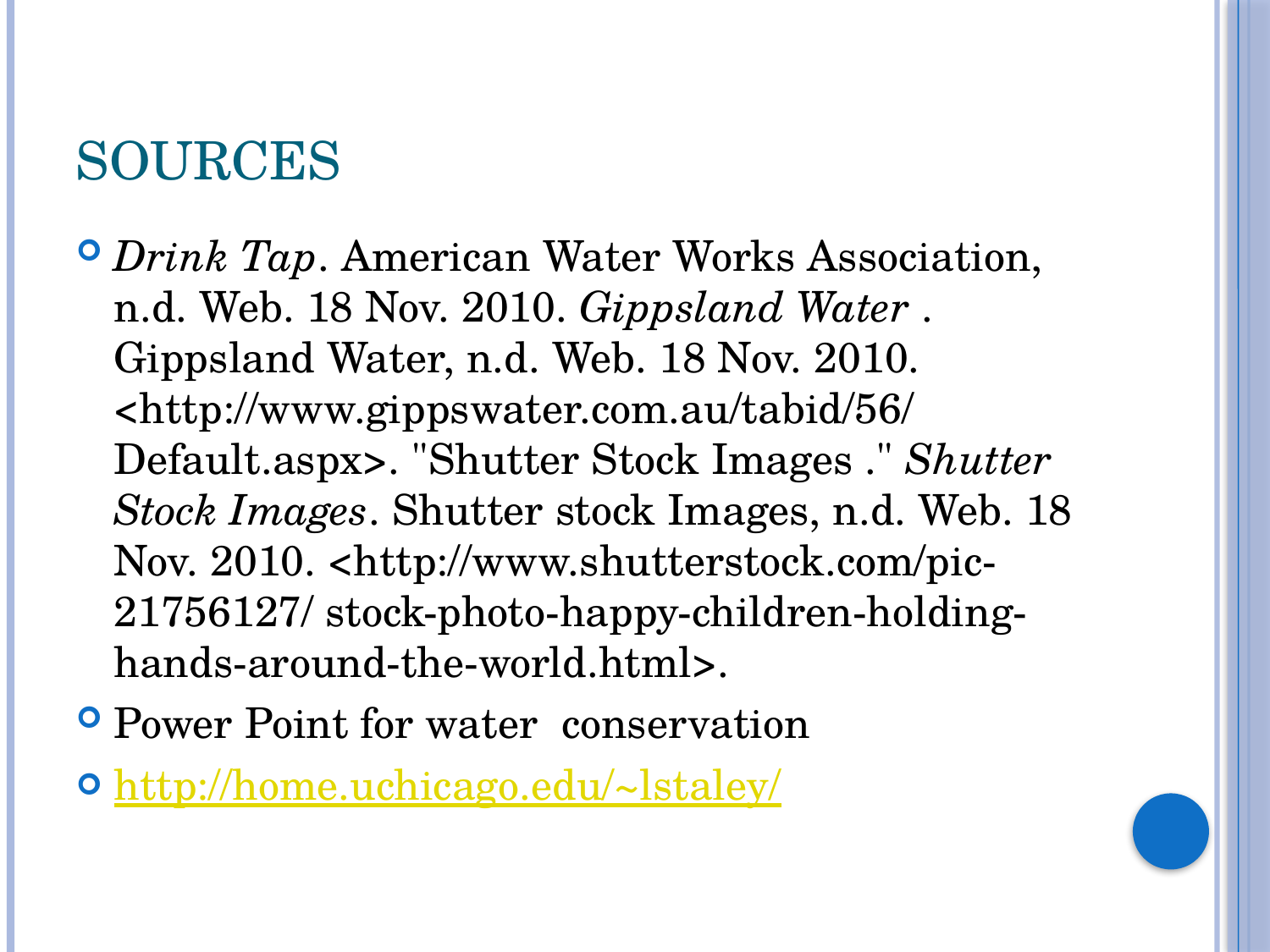

# Sources
Drink Tap. American Water Works Association, n.d. Web. 18 Nov. 2010. Gippsland Water . Gippsland Water, n.d. Web. 18 Nov. 2010. <http://www.gippswater.com.au/tabid/56/ Default.aspx>. "Shutter Stock Images ." Shutter Stock Images. Shutter stock Images, n.d. Web. 18 Nov. 2010. <http://www.shutterstock.com/pic-21756127/ stock-photo-happy-children-holding-hands-around-the-world.html>.
Power Point for water  conservation
http://home.uchicago.edu/~lstaley/